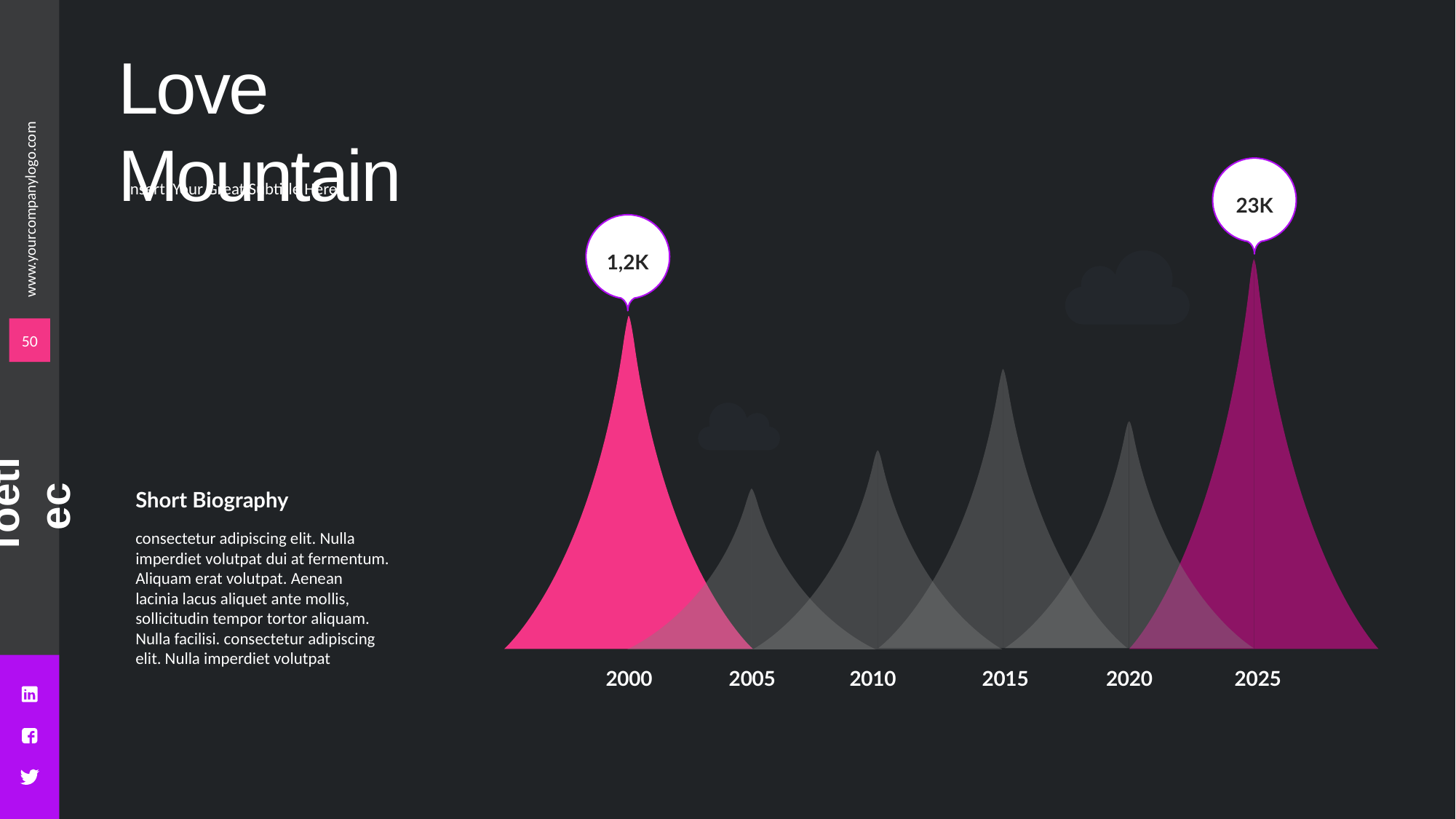

Love Mountain

23K
Insert  Your Great Subtitle Here

1,2K

50

Short Biography

consectetur adipiscing elit. Nulla imperdiet volutpat dui at fermentum. Aliquam erat volutpat. Aenean lacinia lacus aliquet ante mollis, sollicitudin tempor tortor aliquam. Nulla facilisi. consectetur adipiscing elit. Nulla imperdiet volutpat
2000
2005
2010
2015
2020
2025